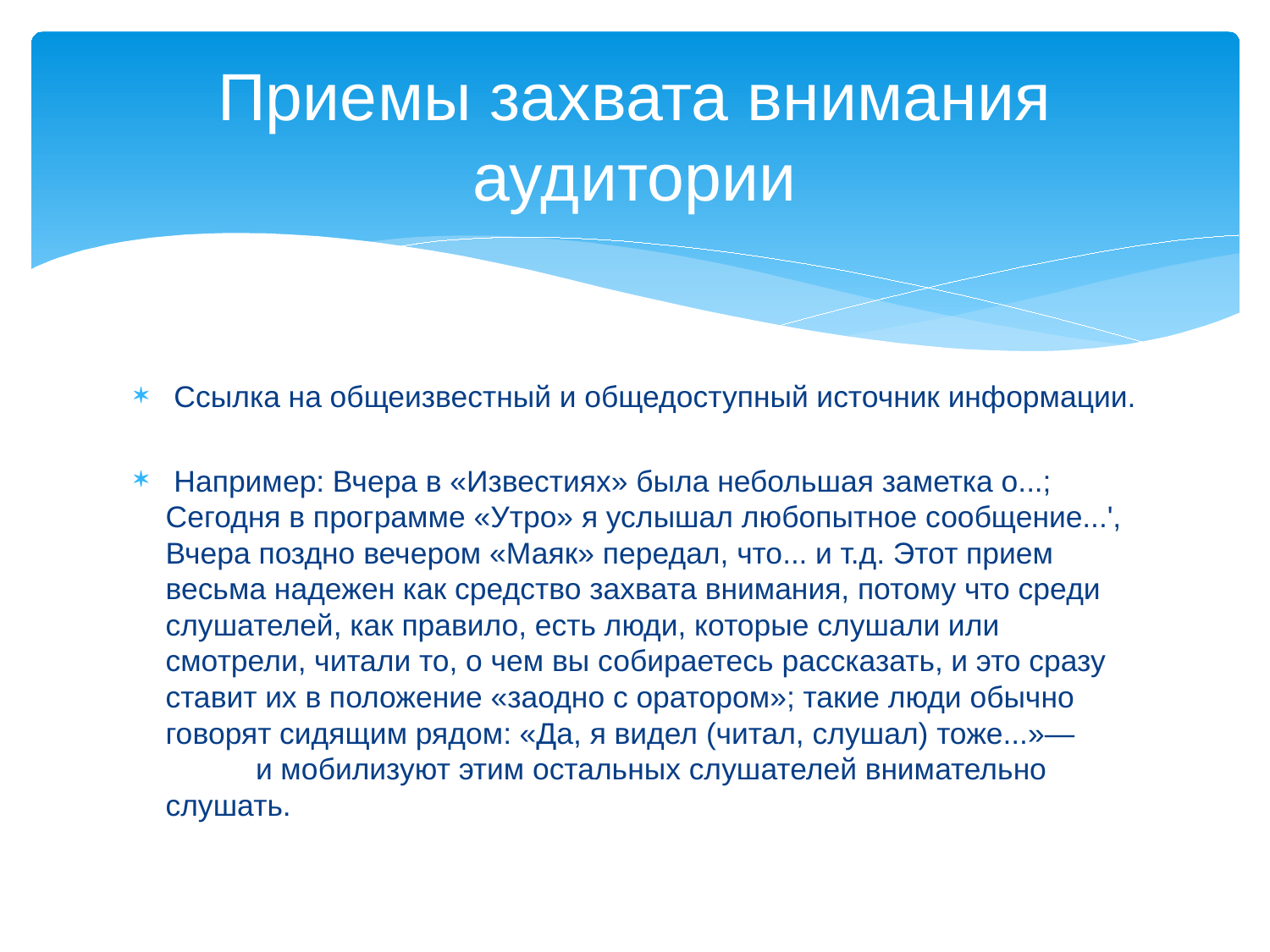

# Приемы захвата внимания аудитории
 Ссылка на общеизвестный и общедоступный источник информации.

 Например: Вчера в «Известиях» была небольшая заметка о...; Сегодня в программе «Утро» я услышал любопытное сообщение...', Вчера поздно вечером «Маяк» передал, что... и т.д. Этот прием весьма надежен как средство захвата внимания, потому что среди слушателей, как правило, есть люди, которые слушали или смотрели, читали то, о чем вы собираетесь рассказать, и это сразу ставит их в положение «заодно с оратором»; такие люди обычно говорят сидящим рядом: «Да, я видел (читал, слушал) тоже...»—	и мобилизуют этим остальных слушателей внимательно слушать.